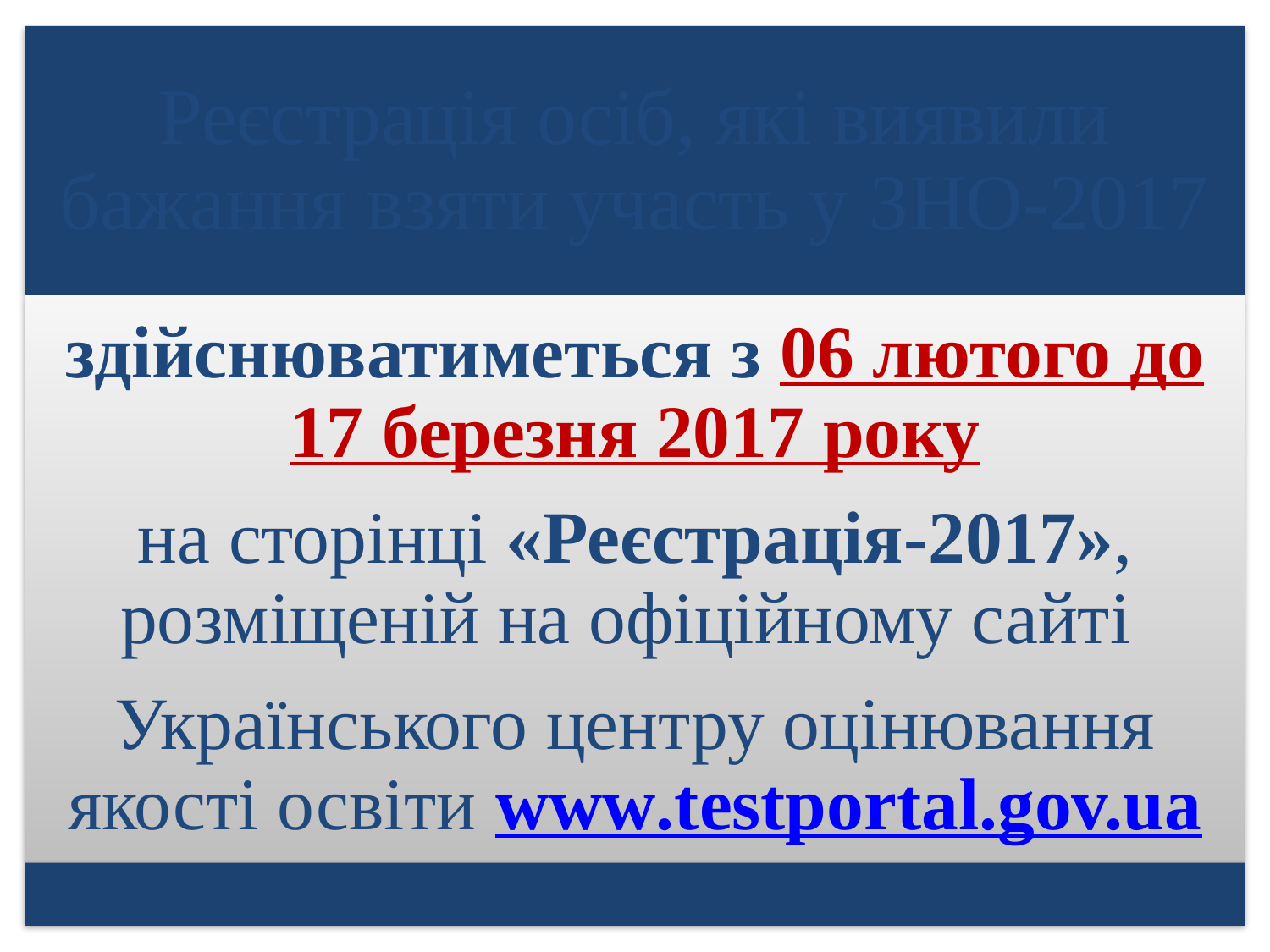

Реєстрація осіб, які виявили бажання взяти участь у ЗНО-2017
здійснюватиметься з 06 лютого до 17 березня 2017 року
на сторінці «Реєстрація-2017», розміщеній на офіційному сайті
Українського центру оцінювання якості освіти www.testportal.gov.ua